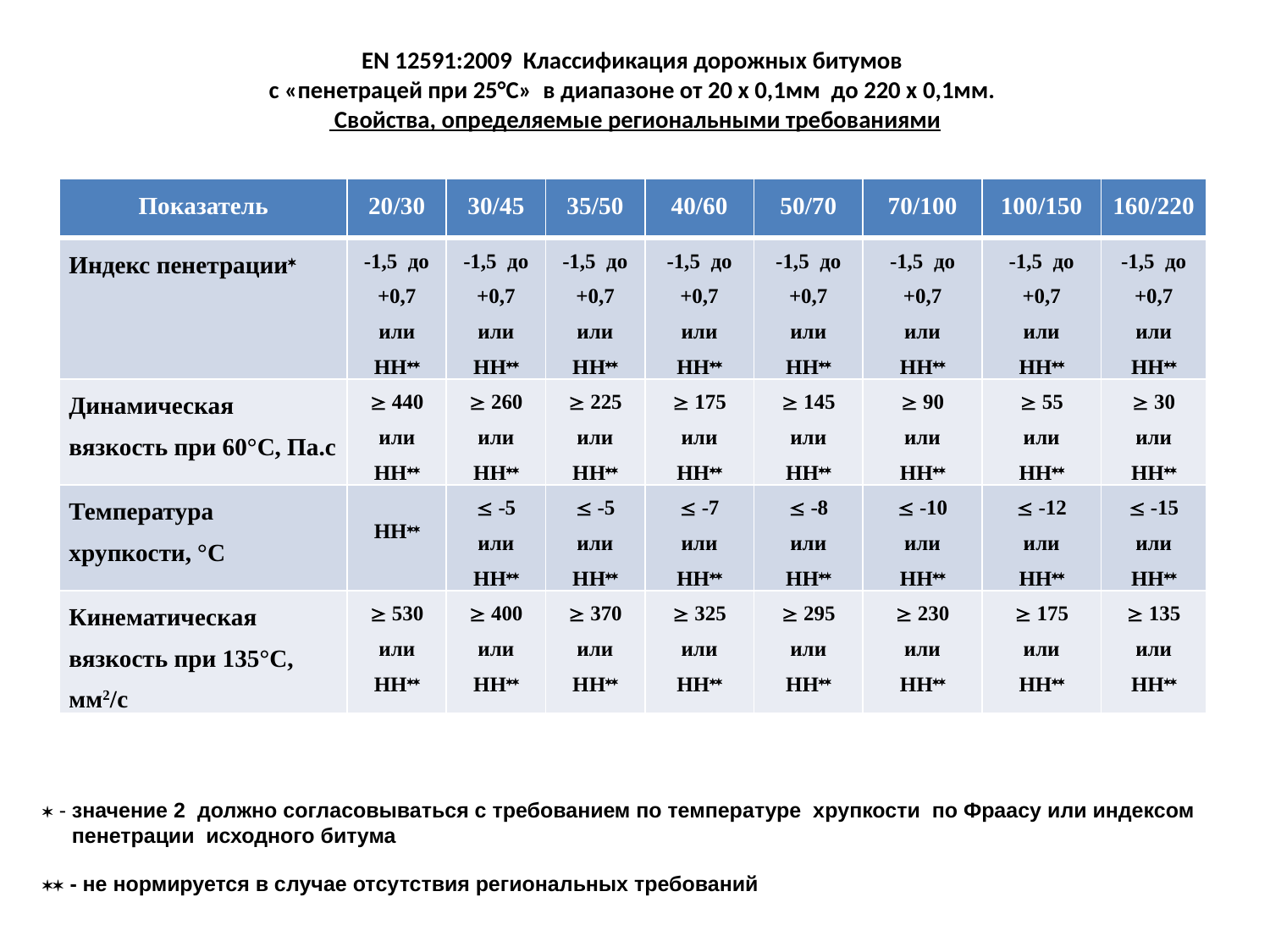

# EN 12591:2009  Классификация дорожных битумов с «пенетрацей при 25°С»  в диапазоне от 20 х 0,1мм  до 220 х 0,1мм. Свойства, определяемые региональными требованиями
| Показатель | 20/30 | 30/45 | 35/50 | 40/60 | 50/70 | 70/100 | 100/150 | 160/220 |
| --- | --- | --- | --- | --- | --- | --- | --- | --- |
| Индекс пенетрации∗ | -1,5 до +0,7 или НН∗∗ | -1,5 до +0,7 или НН∗∗ | -1,5 до +0,7 или НН∗∗ | -1,5 до +0,7 или НН∗∗ | -1,5 до +0,7 или НН∗∗ | -1,5 до +0,7 или НН∗∗ | -1,5 до +0,7 или НН∗∗ | -1,5 до +0,7 или НН∗∗ |
| Динамическая вязкость при 60°С, Па.с | ≥ 440 или НН∗∗ | ≥ 260 или НН∗∗ | ≥ 225 или НН∗∗ | ≥ 175 или НН∗∗ | ≥ 145 или НН∗∗ | ≥ 90 или НН∗∗ | ≥ 55 или НН∗∗ | ≥ 30 или НН∗∗ |
| Температура хрупкости, °С | НН∗∗ | ≤ -5 или НН∗∗ | ≤ -5 или НН∗∗ | ≤ -7 или НН∗∗ | ≤ -8 или НН∗∗ | ≤ -10 или НН∗∗ | ≤ -12 или НН∗∗ | ≤ -15 или НН∗∗ |
| Кинематическая вязкость при 135°С, мм2/с | ≥ 530 или НН∗∗ | ≥ 400 или НН∗∗ | ≥ 370 или НН∗∗ | ≥ 325 или НН∗∗ | ≥ 295 или НН∗∗ | ≥ 230 или НН∗∗ | ≥ 175 или НН∗∗ | ≥ 135 или НН∗∗ |
     ∗ - значение 2  должно согласовываться с требованием по температуре  хрупкости  по Фраасу или индексом
          пенетрации  исходного битума

     ∗∗ - не нормируется в случае отсутствия региональных требований